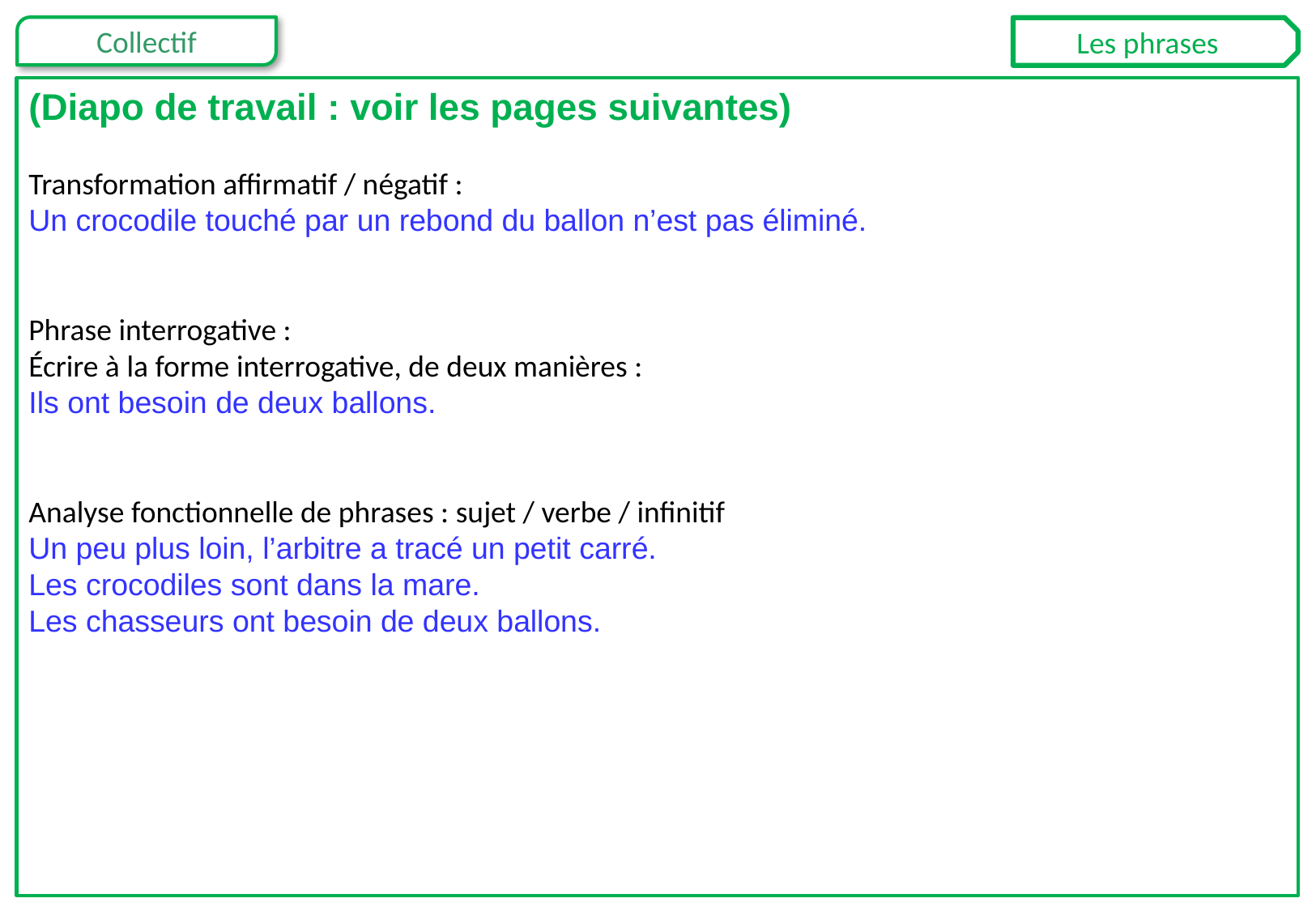

Les phrases
(Diapo de travail : voir les pages suivantes)

Transformation affirmatif / négatif :
Un crocodile touché par un rebond du ballon n’est pas éliminé.

Phrase interrogative :
Écrire à la forme interrogative, de deux manières :
Ils ont besoin de deux ballons.

Analyse fonctionnelle de phrases : sujet / verbe / infinitif
Un peu plus loin, l’arbitre a tracé un petit carré.
Les crocodiles sont dans la mare.
Les chasseurs ont besoin de deux ballons.